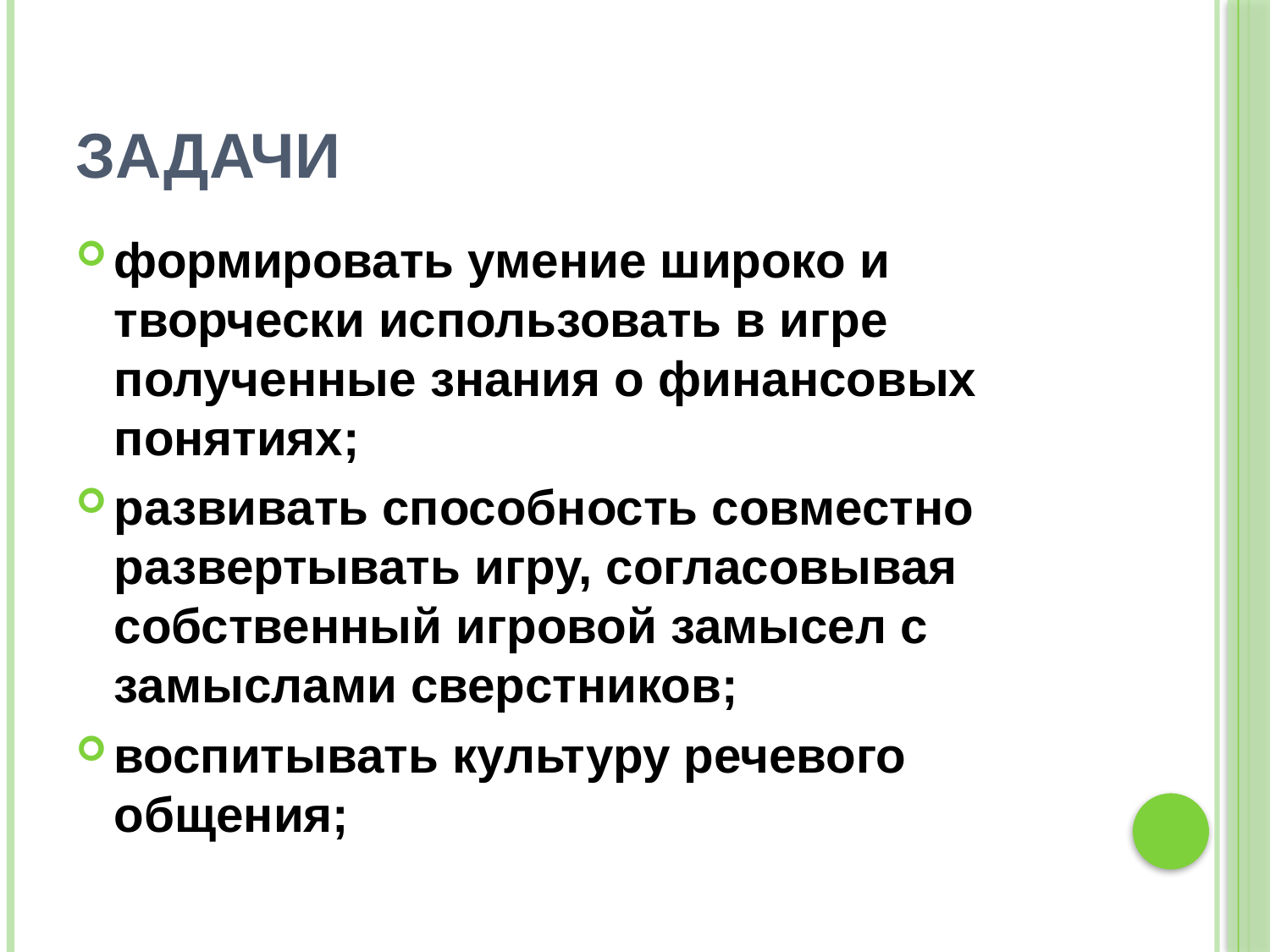

# Задачи
формировать умение широко и творчески использовать в игре полученные знания о финансовых понятиях;
развивать способность совместно развертывать игру, согласовывая собственный игровой замысел с замыслами сверстников;
воспитывать культуру речевого общения;